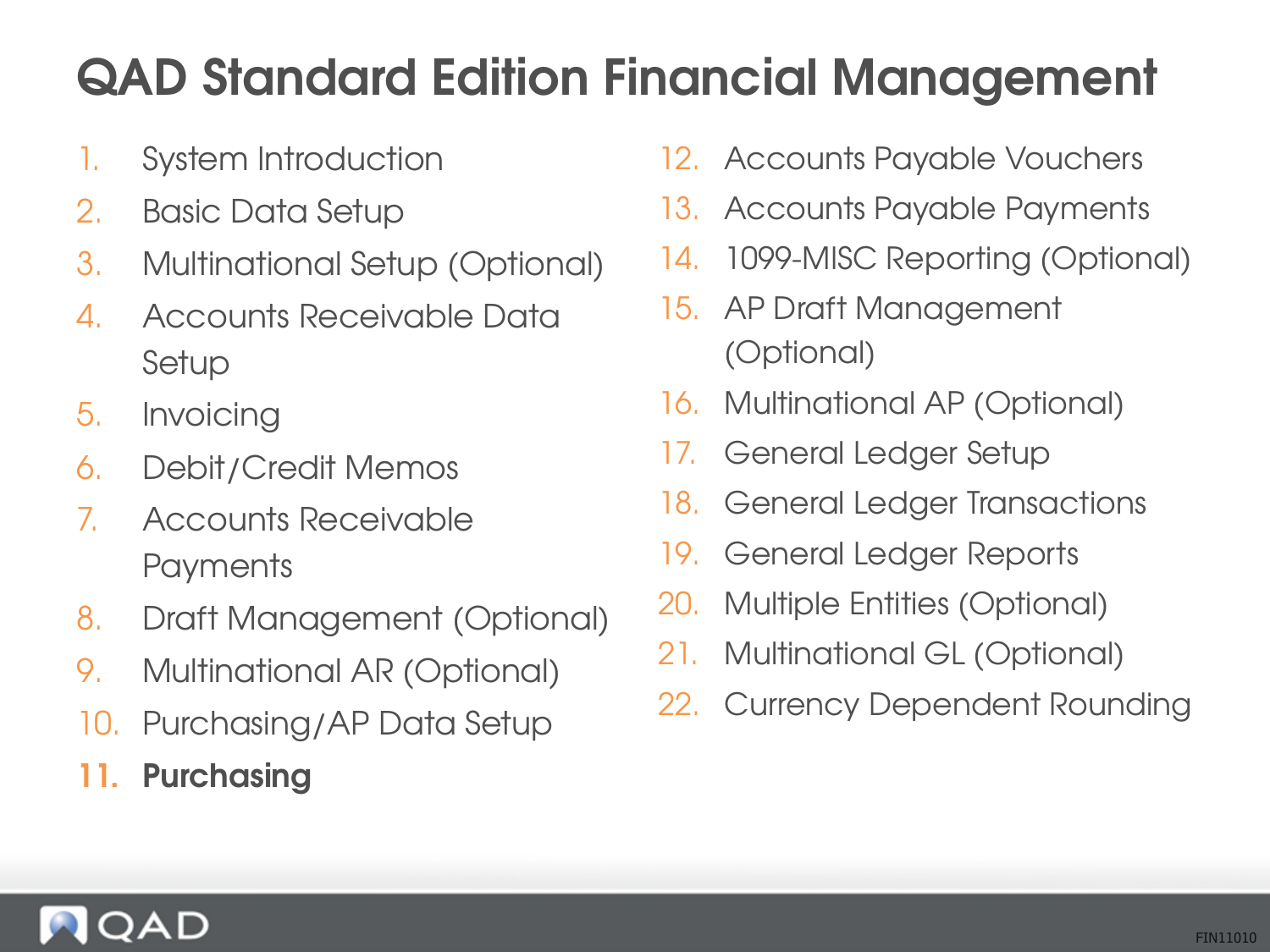

# QAD Standard Edition Financial Management
System Introduction
Basic Data Setup
Multinational Setup (Optional)
Accounts Receivable Data Setup
Invoicing
Debit/Credit Memos
Accounts Receivable Payments
Draft Management (Optional)
Multinational AR (Optional)
Purchasing/AP Data Setup
Purchasing

Accounts Payable Vouchers
Accounts Payable Payments
1099-MISC Reporting (Optional)
AP Draft Management (Optional)
Multinational AP (Optional)
General Ledger Setup
General Ledger Transactions
General Ledger Reports
Multiple Entities (Optional)
Multinational GL (Optional)
Currency Dependent Rounding

FIN11010